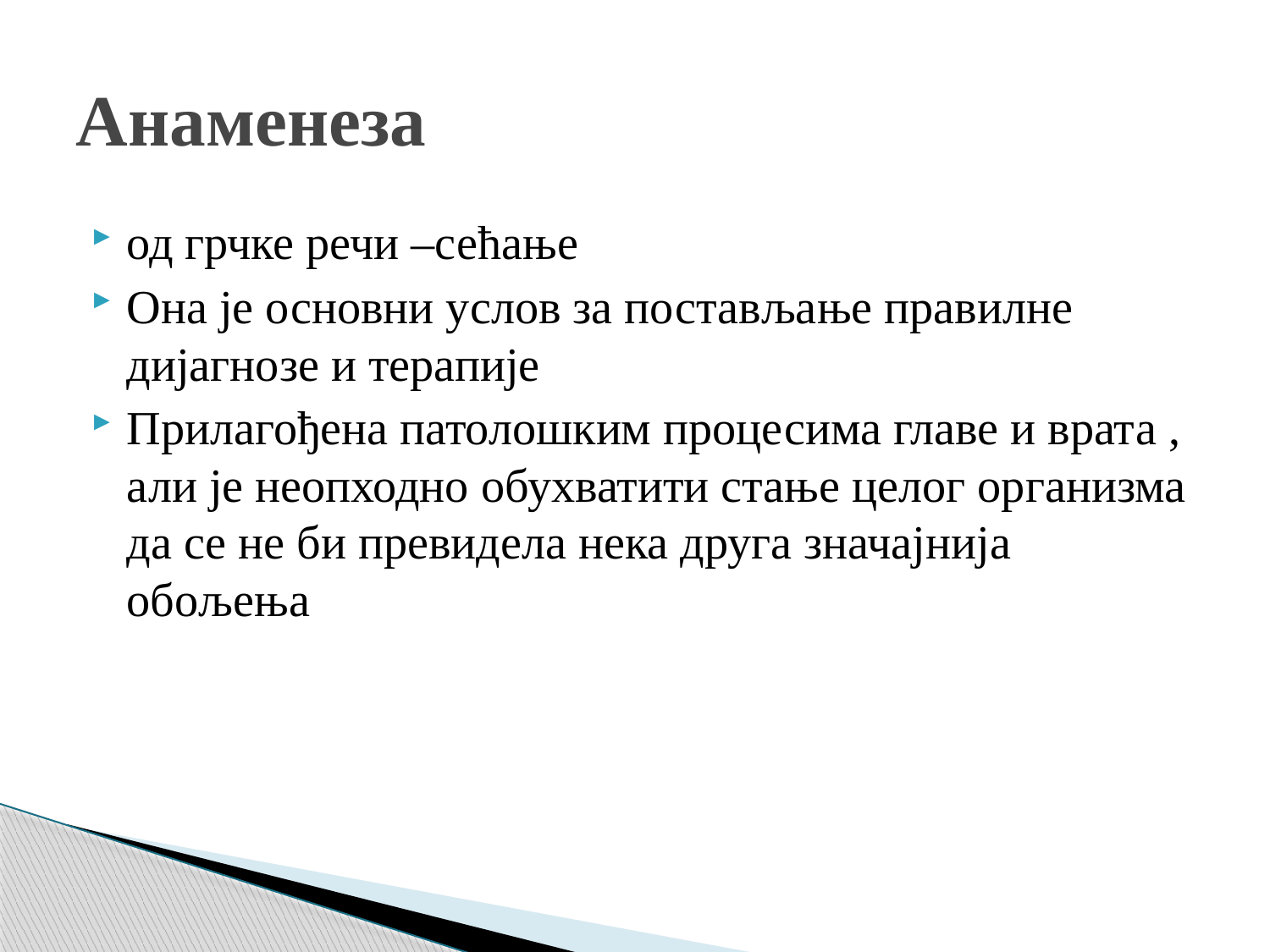

# Анаменеза
од грчке речи –сећање
Она је основни услов за постављање правилне дијагнозе и терапије
Прилагођена патолошким процесима главе и врата , али је неопходно обухватити стање целог организма да се не би превидела нека друга значајнија обољења